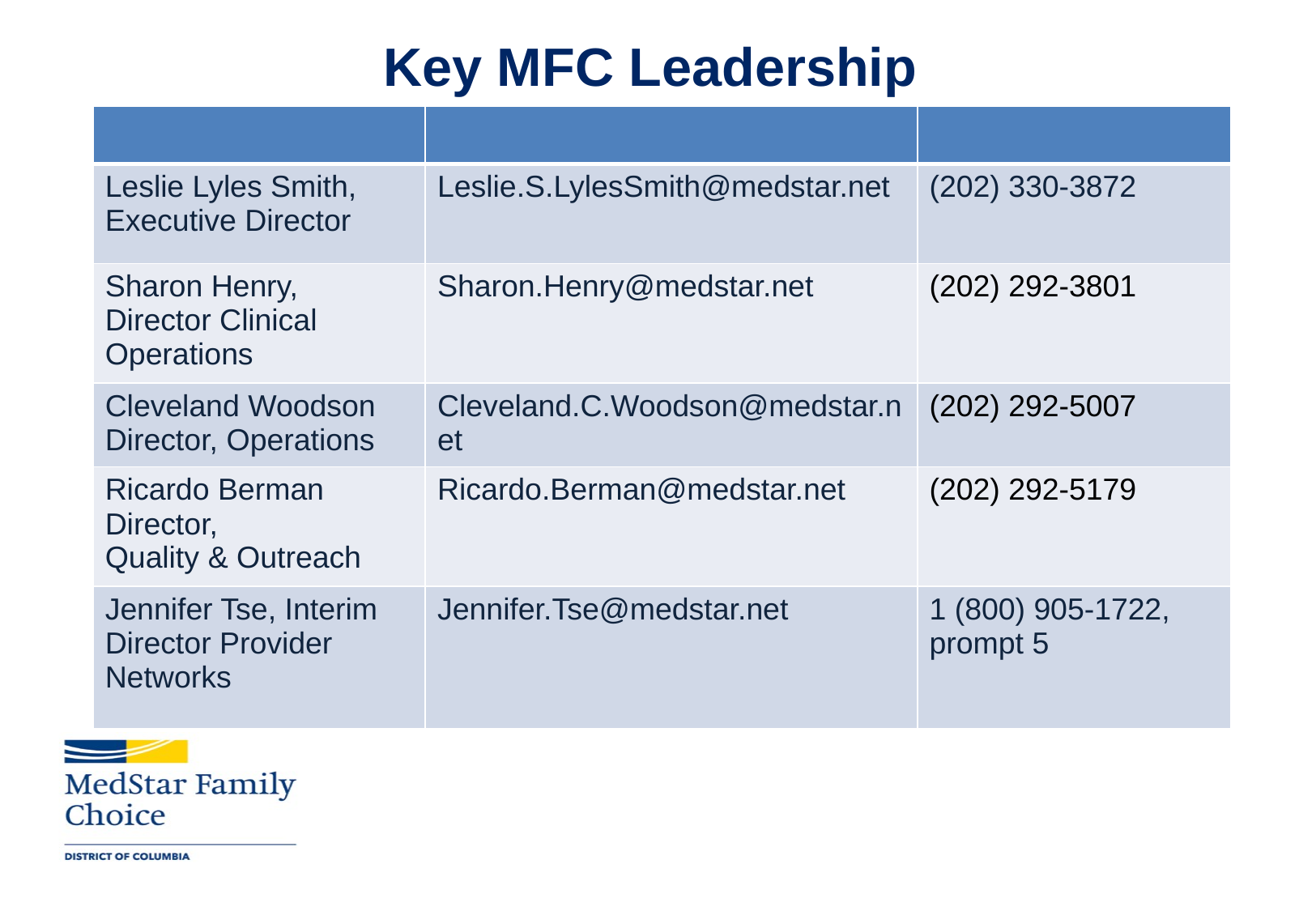

# Key MFC Leadership
|  |  |  |
| --- | --- | --- |
| Leslie Lyles Smith, Executive Director | Leslie.S.LylesSmith@medstar.net | (202) 330-3872 |
| Sharon Henry, Director Clinical Operations | Sharon.Henry@medstar.net | (202) 292-3801 |
| Cleveland Woodson Director, Operations | Cleveland.C.Woodson@medstar.net | (202) 292-5007 |
| Ricardo Berman Director, Quality & Outreach | Ricardo.Berman@medstar.net | (202) 292-5179 |
| Jennifer Tse, Interim Director Provider Networks | Jennifer.Tse@medstar.net | 1 (800) 905-1722, prompt 5 |